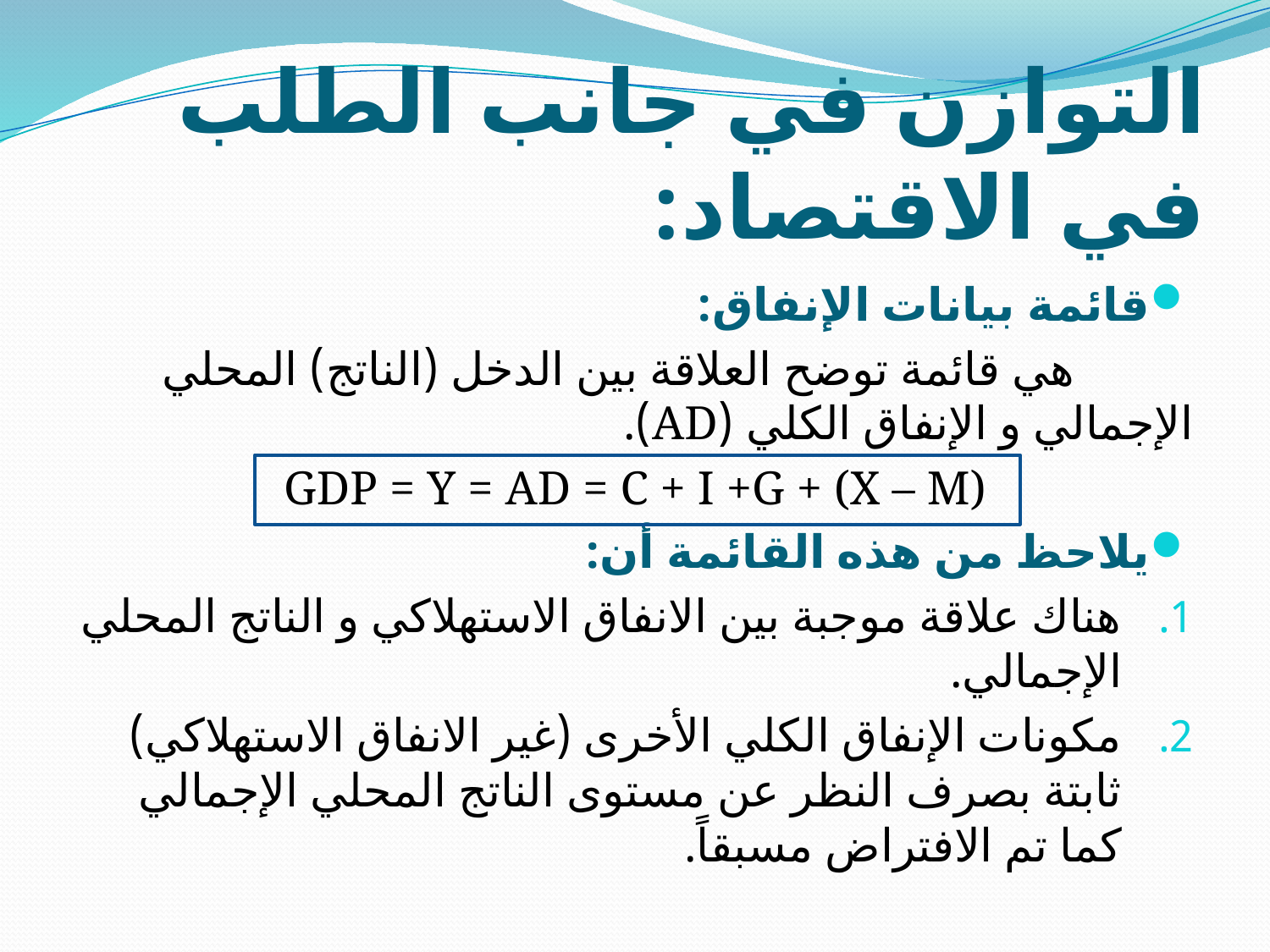

# التوازن في جانب الطلب في الاقتصاد:
قائمة بيانات الإنفاق:
          هي قائمة توضح العلاقة بين الدخل (الناتج) المحلي الإجمالي و الإنفاق الكلي (AD).
GDP = Y = AD = C + I +G + (X – M)
يلاحظ من هذه القائمة أن:
هناك علاقة موجبة بين الانفاق الاستهلاكي و الناتج المحلي الإجمالي.
مكونات الإنفاق الكلي الأخرى (غير الانفاق الاستهلاكي) ثابتة بصرف النظر عن مستوى الناتج المحلي الإجمالي كما تم الافتراض مسبقاً.